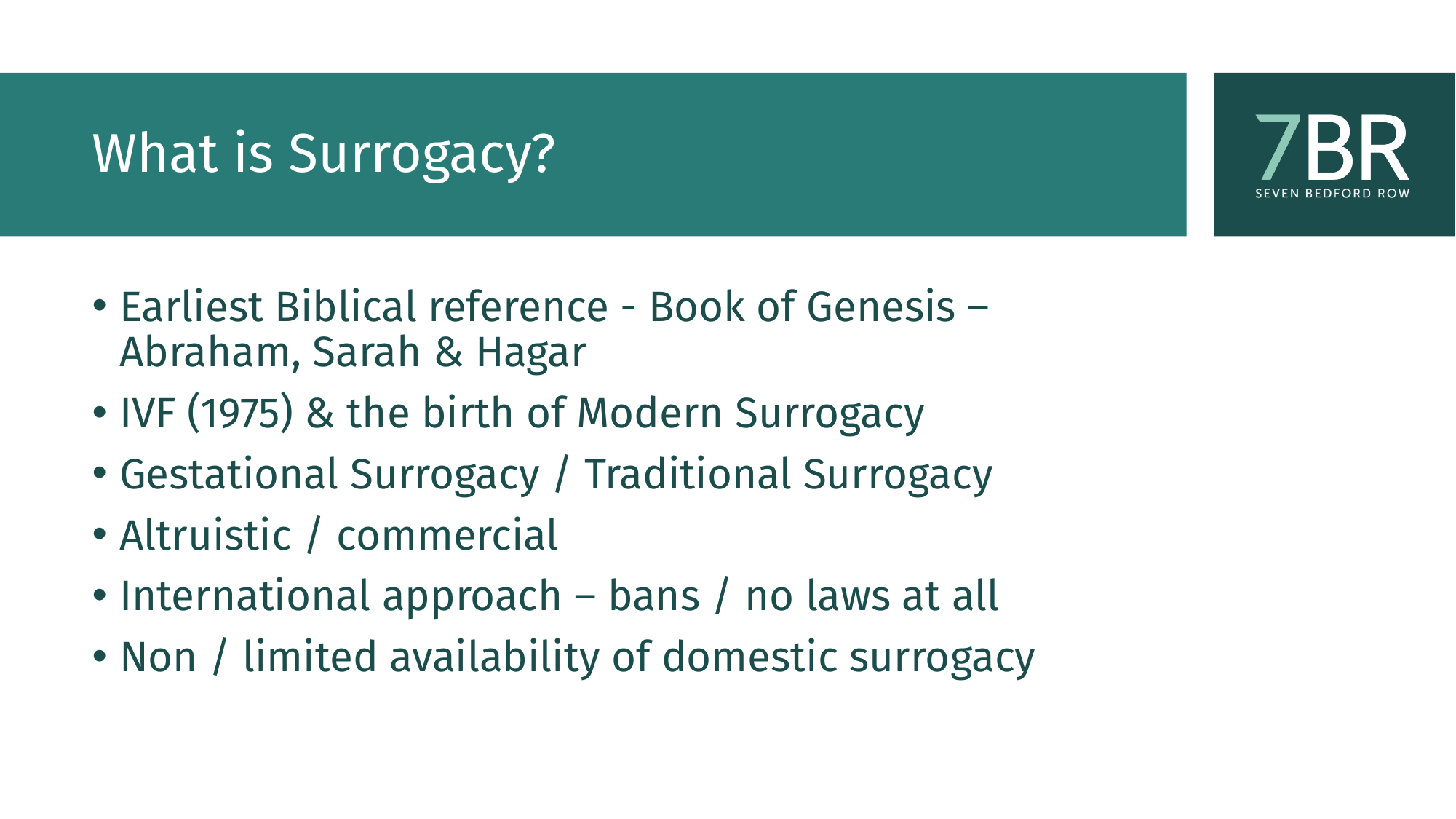

# What is Surrogacy?
Earliest Biblical reference - Book of Genesis – Abraham, Sarah & Hagar
IVF (1975) & the birth of Modern Surrogacy
Gestational Surrogacy / Traditional Surrogacy
Altruistic / commercial
International approach – bans / no laws at all
Non / limited availability of domestic surrogacy